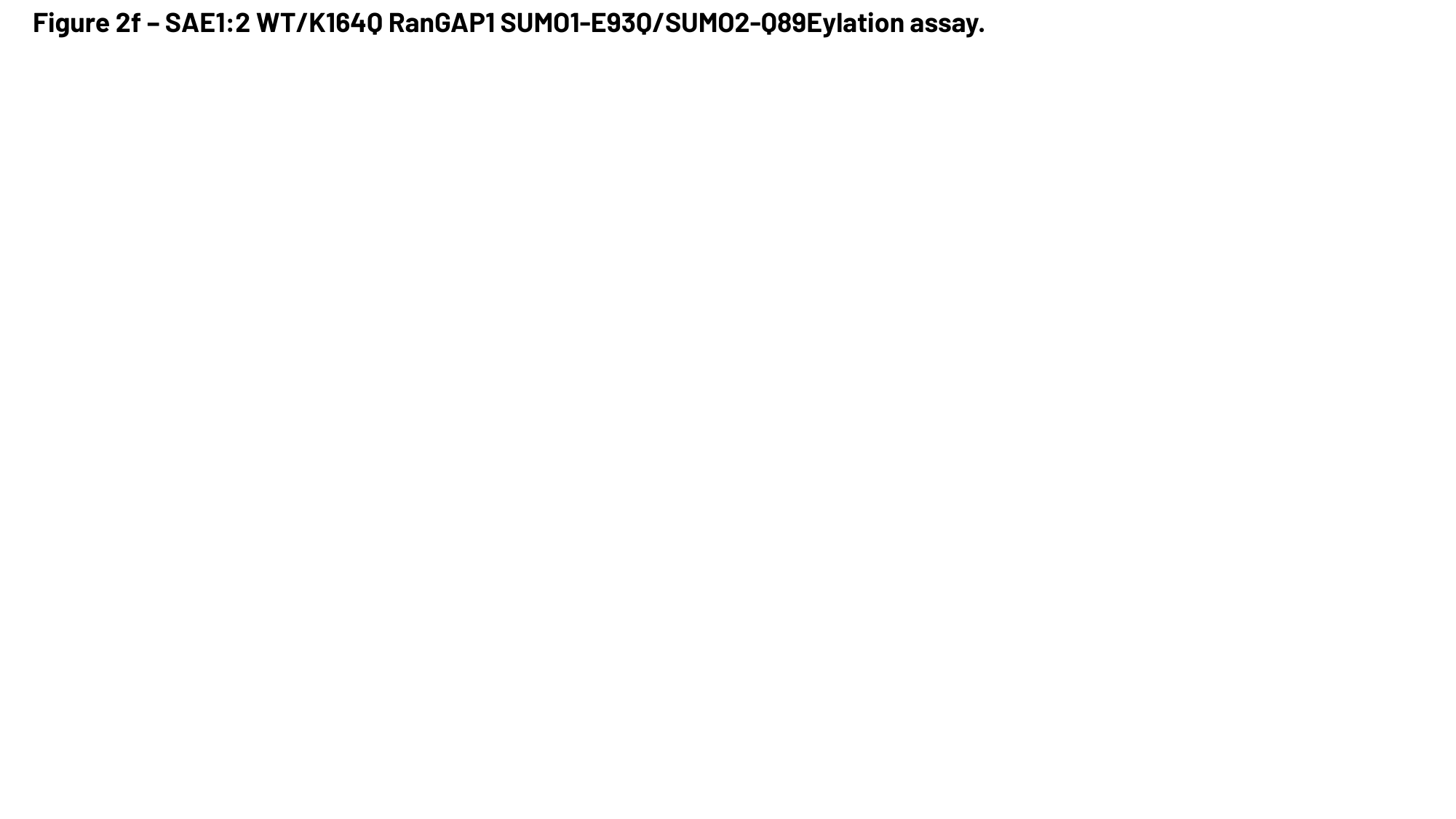

Figure 2f – SAE1:2 WT/K164Q RanGAP1 SUMO1-E93Q/SUMO2-Q89Eylation assay.